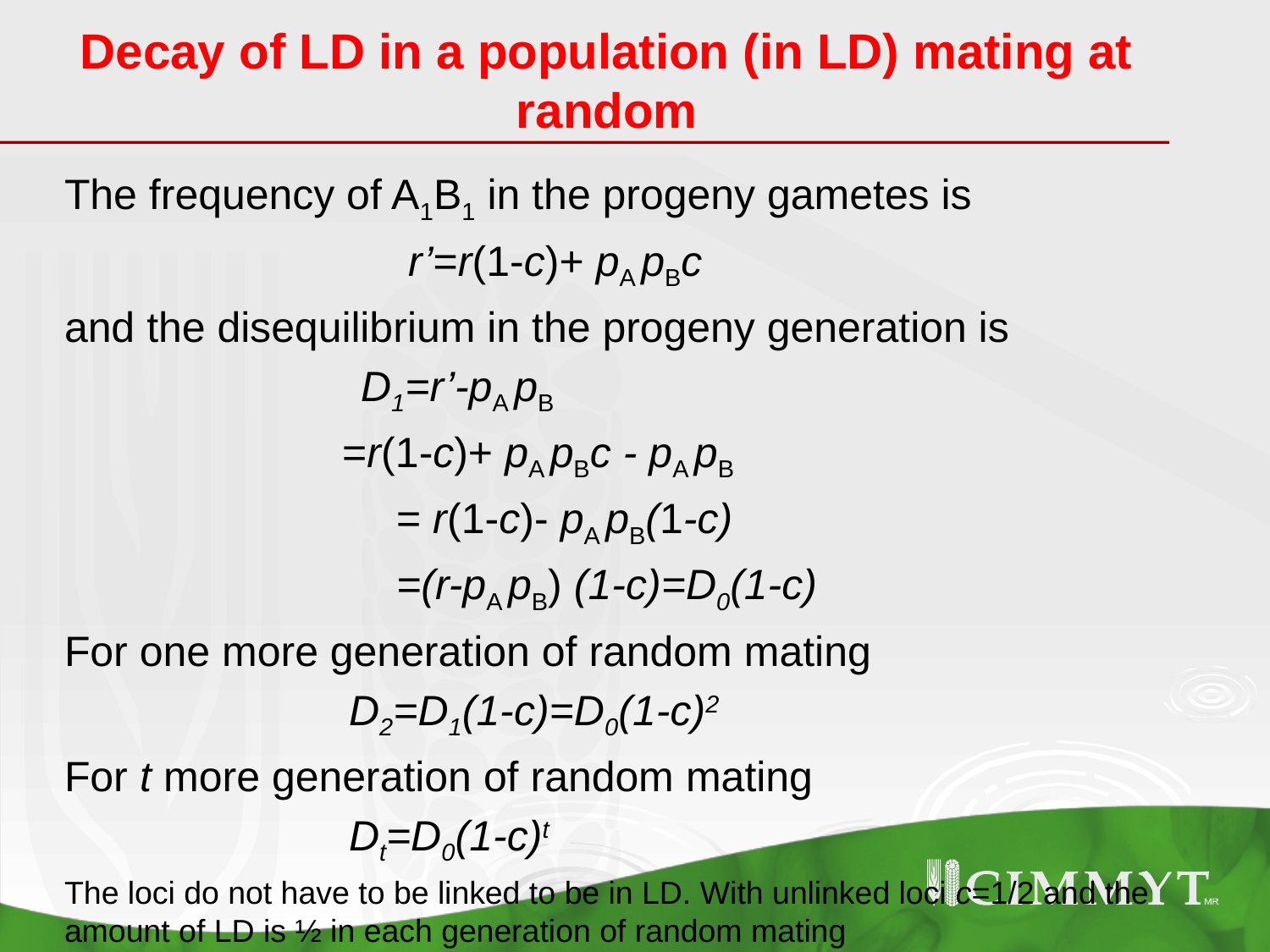

# Decay of LD in a population (in LD) mating at random
The frequency of A1B1 in the progeny gametes is
                             r’=r(1-c)+ pA pBc
and the disequilibrium in the progeny generation is
                         D1=r’-pA pB
                                         =r(1-c)+ pA pBc - pA pB
                            = r(1-c)- pA pB(1-c)
                            =(r-pA pB) (1-c)=D0(1-c)
For one more generation of random mating
                        D2=D1(1-c)=D0(1-c)2
For t more generation of random mating
                        Dt=D0(1-c)t
The loci do not have to be linked to be in LD. With unlinked loci c=1/2 and the amount of LD is ½ in each generation of random mating